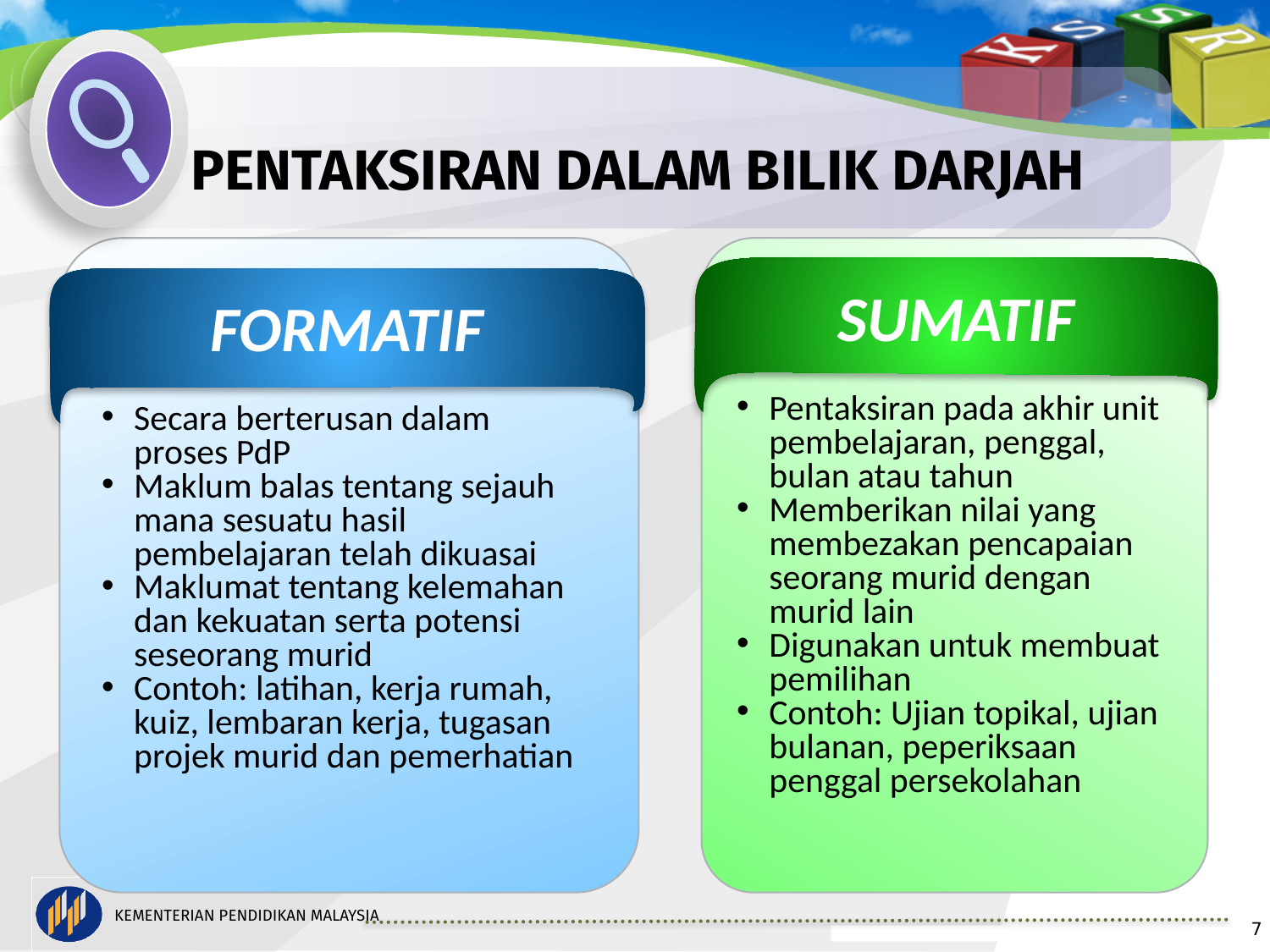

PENTAKSIRAN DALAM BILIK DARJAH

SUMATIF
FORMATIF
Pentaksiran pada akhir unit pembelajaran, penggal, bulan atau tahun
Memberikan nilai yang membezakan pencapaian seorang murid dengan murid lain
Digunakan untuk membuat pemilihan
Contoh: Ujian topikal, ujian bulanan, peperiksaan penggal persekolahan
Secara berterusan dalam proses PdP
Maklum balas tentang sejauh mana sesuatu hasil pembelajaran telah dikuasai
Maklumat tentang kelemahan dan kekuatan serta potensi seseorang murid
Contoh: latihan, kerja rumah, kuiz, lembaran kerja, tugasan projek murid dan pemerhatian

7